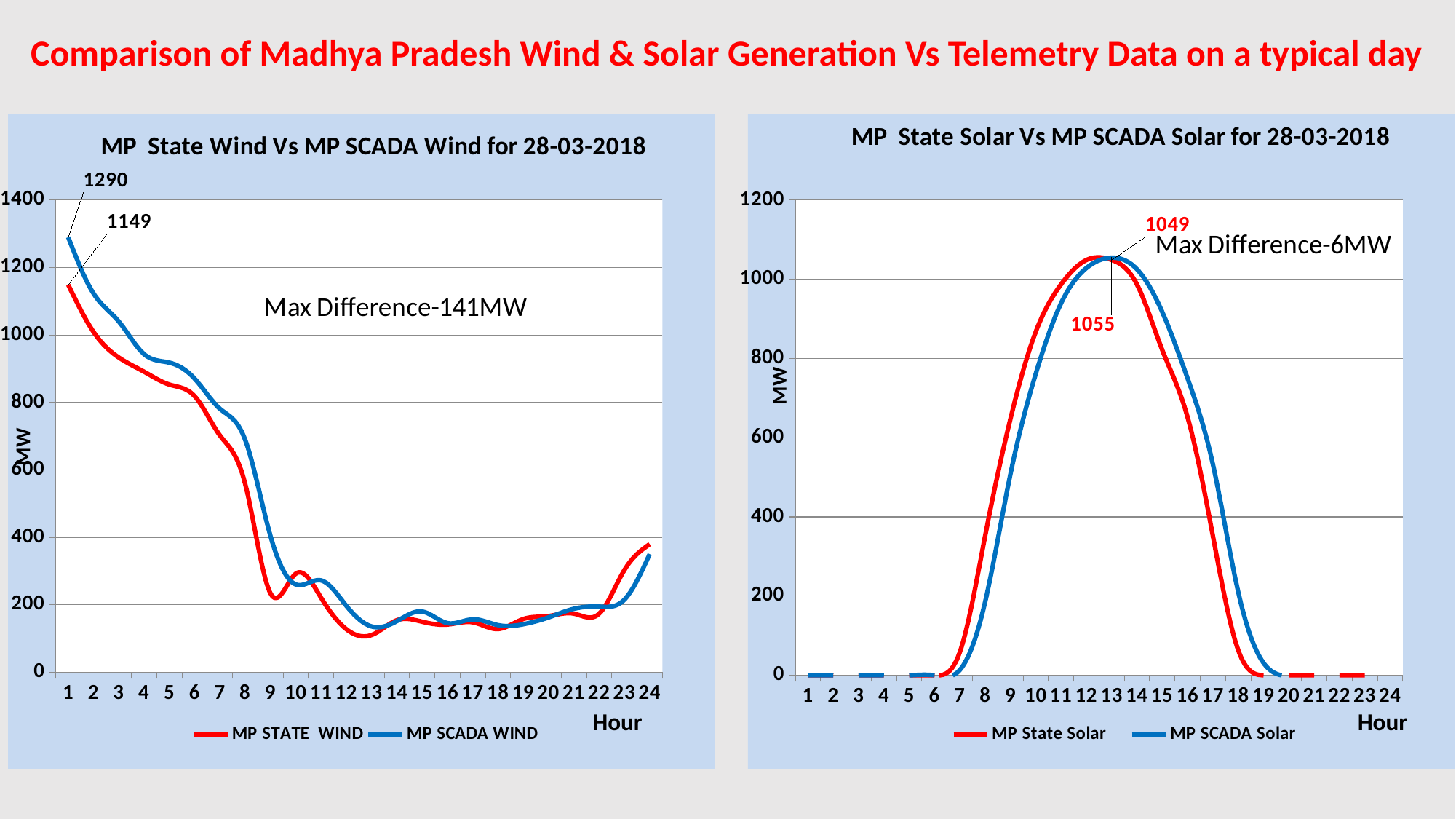

Comparison of Madhya Pradesh Wind & Solar Generation Vs Telemetry Data on a typical day

### Chart: MP  State Wind Vs MP SCADA Wind for 28-03-2018

| Category | MP STATE  WIND | MP SCADA WIND |
|---|---|---|

### Chart: MP  State Solar Vs MP SCADA Solar for 28-03-2018

| Category | MP State Solar | MP SCADA Solar |
|---|---|---|
Hour
Hour